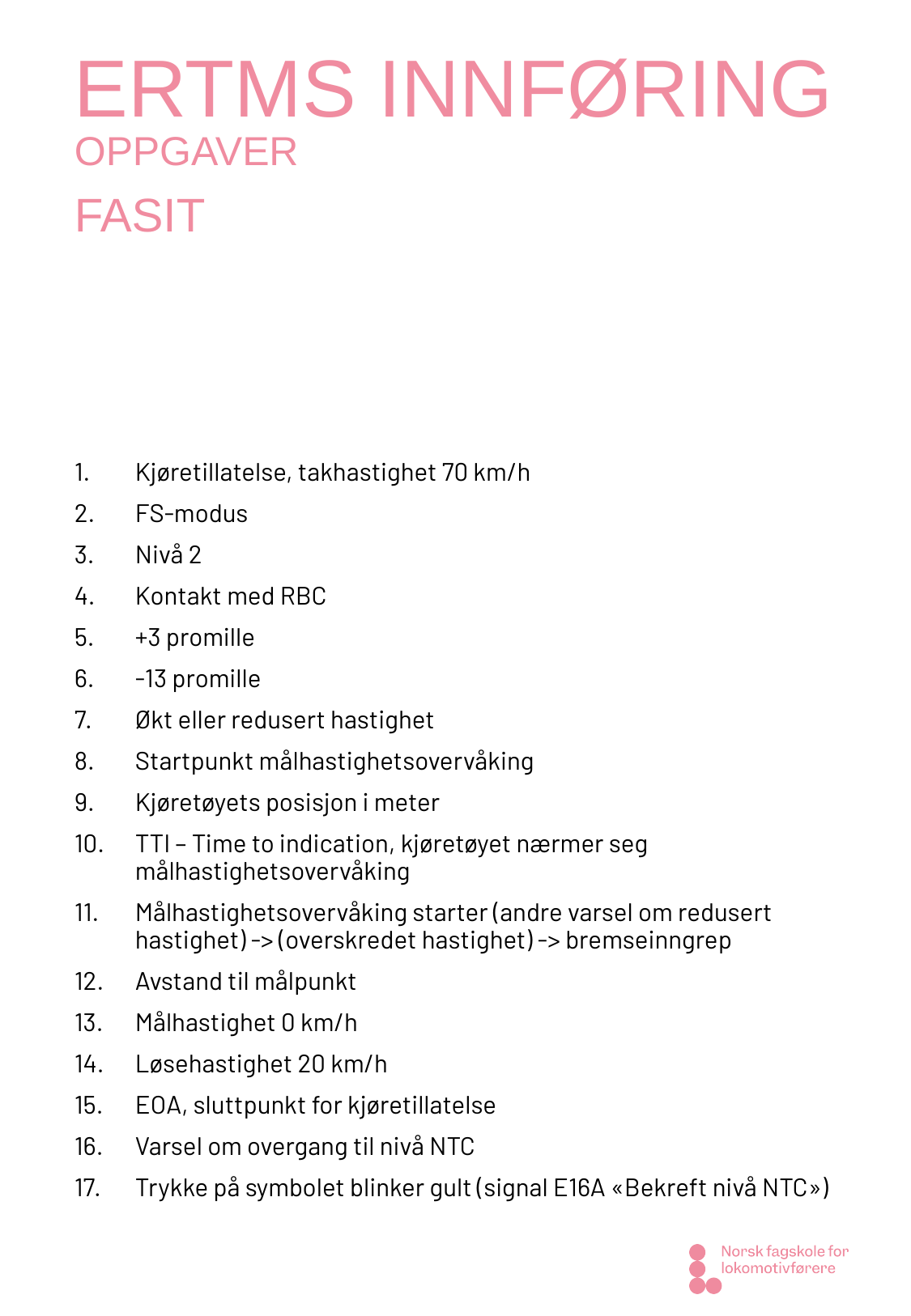

ERTMS INNFØRING OPPGAVER
FASIT
Kjøretillatelse, takhastighet 70 km/h
FS-modus
Nivå 2
Kontakt med RBC
+3 promille
-13 promille
Økt eller redusert hastighet
Startpunkt målhastighetsovervåking
Kjøretøyets posisjon i meter
TTI – Time to indication, kjøretøyet nærmer seg målhastighetsovervåking
Målhastighetsovervåking starter (andre varsel om redusert hastighet) -> (overskredet hastighet) -> bremseinngrep
Avstand til målpunkt
Målhastighet 0 km/h
Løsehastighet 20 km/h
EOA, sluttpunkt for kjøretillatelse
Varsel om overgang til nivå NTC
Trykke på symbolet blinker gult (signal E16A «Bekreft nivå NTC»)